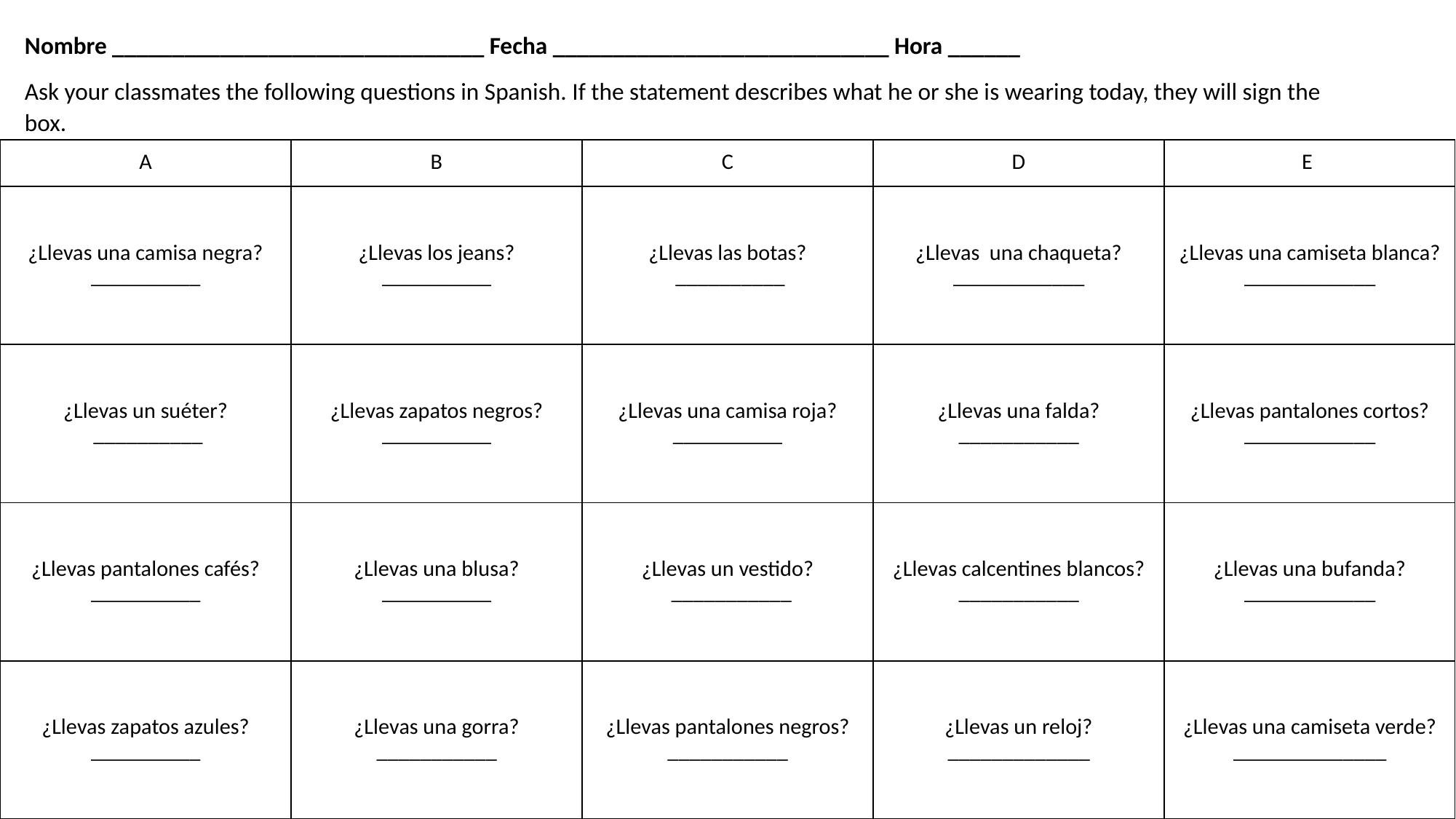

Nombre _______________________________ Fecha ____________________________ Hora ______
Ask your classmates the following questions in Spanish. If the statement describes what he or she is wearing today, they will sign the box.
| A | B | C | D | E |
| --- | --- | --- | --- | --- |
| ¿Llevas una camisa negra? \_\_\_\_\_\_\_\_\_\_ | ¿Llevas los jeans? \_\_\_\_\_\_\_\_\_\_ | ¿Llevas las botas? \_\_\_\_\_\_\_\_\_\_ | ¿Llevas una chaqueta? \_\_\_\_\_\_\_\_\_\_\_\_ | ¿Llevas una camiseta blanca? \_\_\_\_\_\_\_\_\_\_\_\_ |
| ¿Llevas un suéter? \_\_\_\_\_\_\_\_\_\_ | ¿Llevas zapatos negros? \_\_\_\_\_\_\_\_\_\_ | ¿Llevas una camisa roja? \_\_\_\_\_\_\_\_\_\_ | ¿Llevas una falda? \_\_\_\_\_\_\_\_\_\_\_ | ¿Llevas pantalones cortos? \_\_\_\_\_\_\_\_\_\_\_\_ |
| ¿Llevas pantalones cafés? \_\_\_\_\_\_\_\_\_\_ | ¿Llevas una blusa? \_\_\_\_\_\_\_\_\_\_ | ¿Llevas un vestido? \_\_\_\_\_\_\_\_\_\_\_ | ¿Llevas calcentines blancos? \_\_\_\_\_\_\_\_\_\_\_ | ¿Llevas una bufanda? \_\_\_\_\_\_\_\_\_\_\_\_ |
| ¿Llevas zapatos azules? \_\_\_\_\_\_\_\_\_\_ | ¿Llevas una gorra? \_\_\_\_\_\_\_\_\_\_\_ | ¿Llevas pantalones negros? \_\_\_\_\_\_\_\_\_\_\_ | ¿Llevas un reloj? \_\_\_\_\_\_\_\_\_\_\_\_\_ | ¿Llevas una camiseta verde? \_\_\_\_\_\_\_\_\_\_\_\_\_\_ |